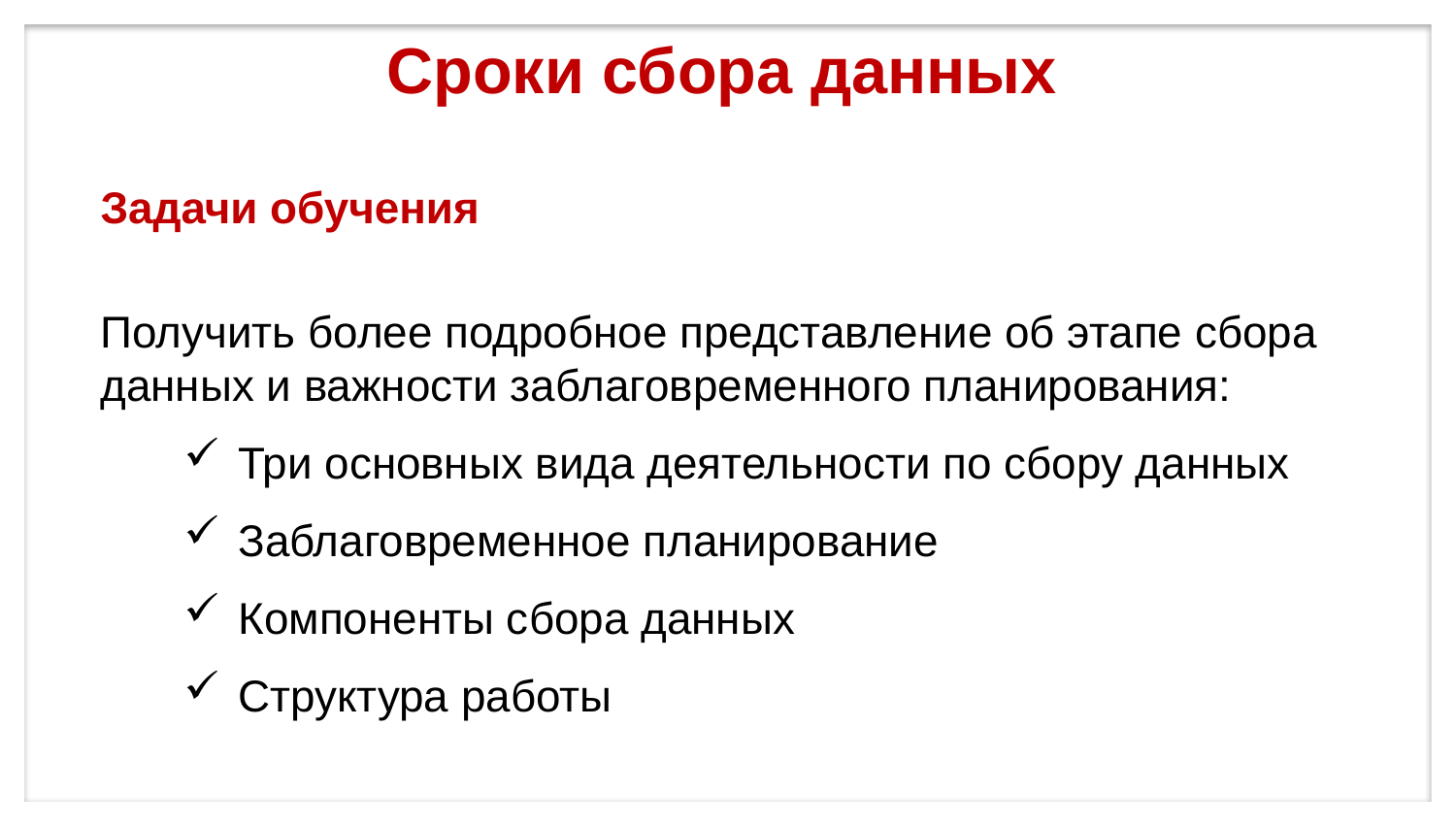

# Сроки сбора данных
Задачи обучения

Получить более подробное представление об этапе сбора данных и важности заблаговременного планирования:
Три основных вида деятельности по сбору данных
Заблаговременное планирование
Компоненты сбора данных
Структура работы